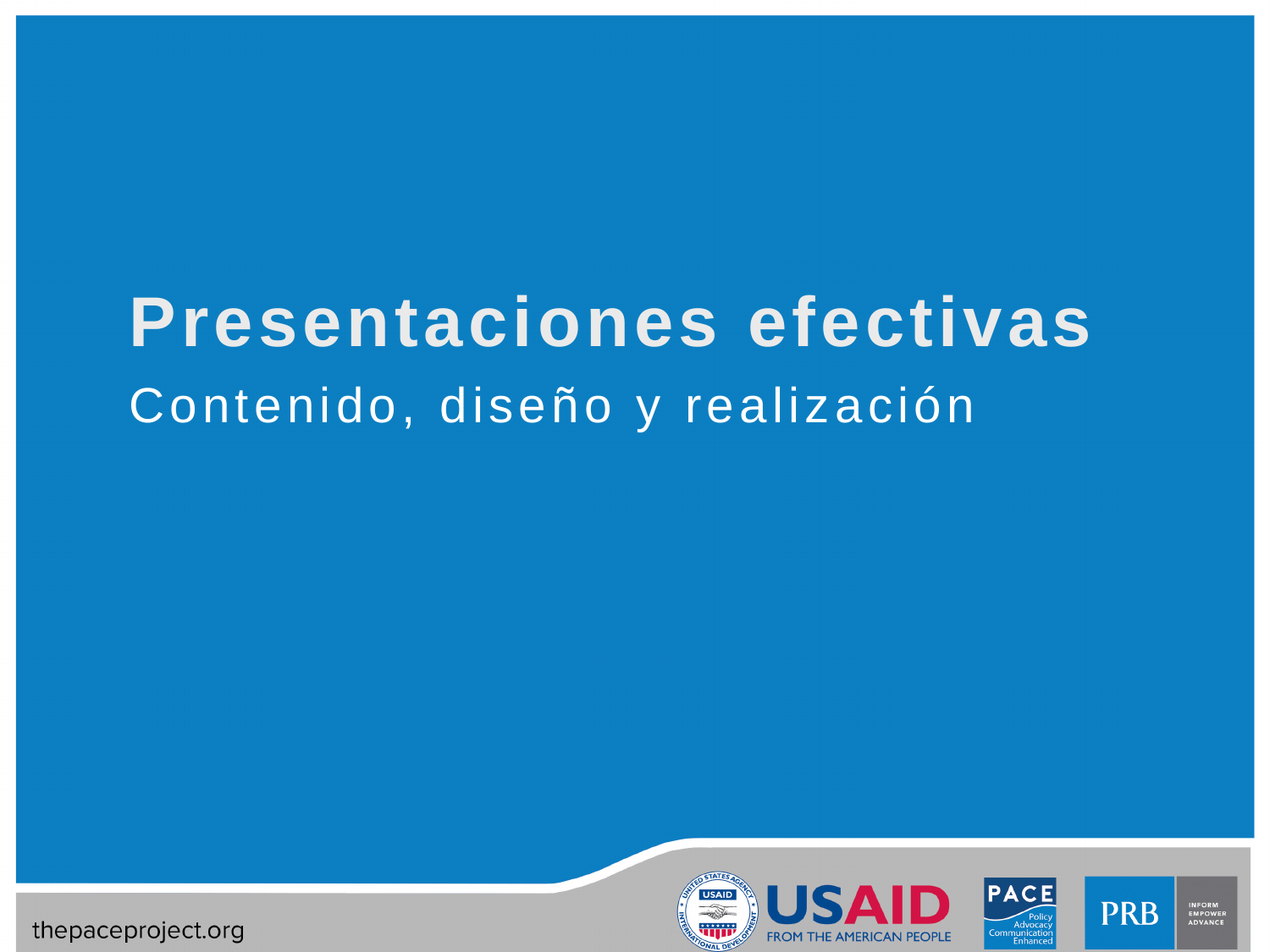

# Presentaciones efectivas
Contenido, diseño y realización